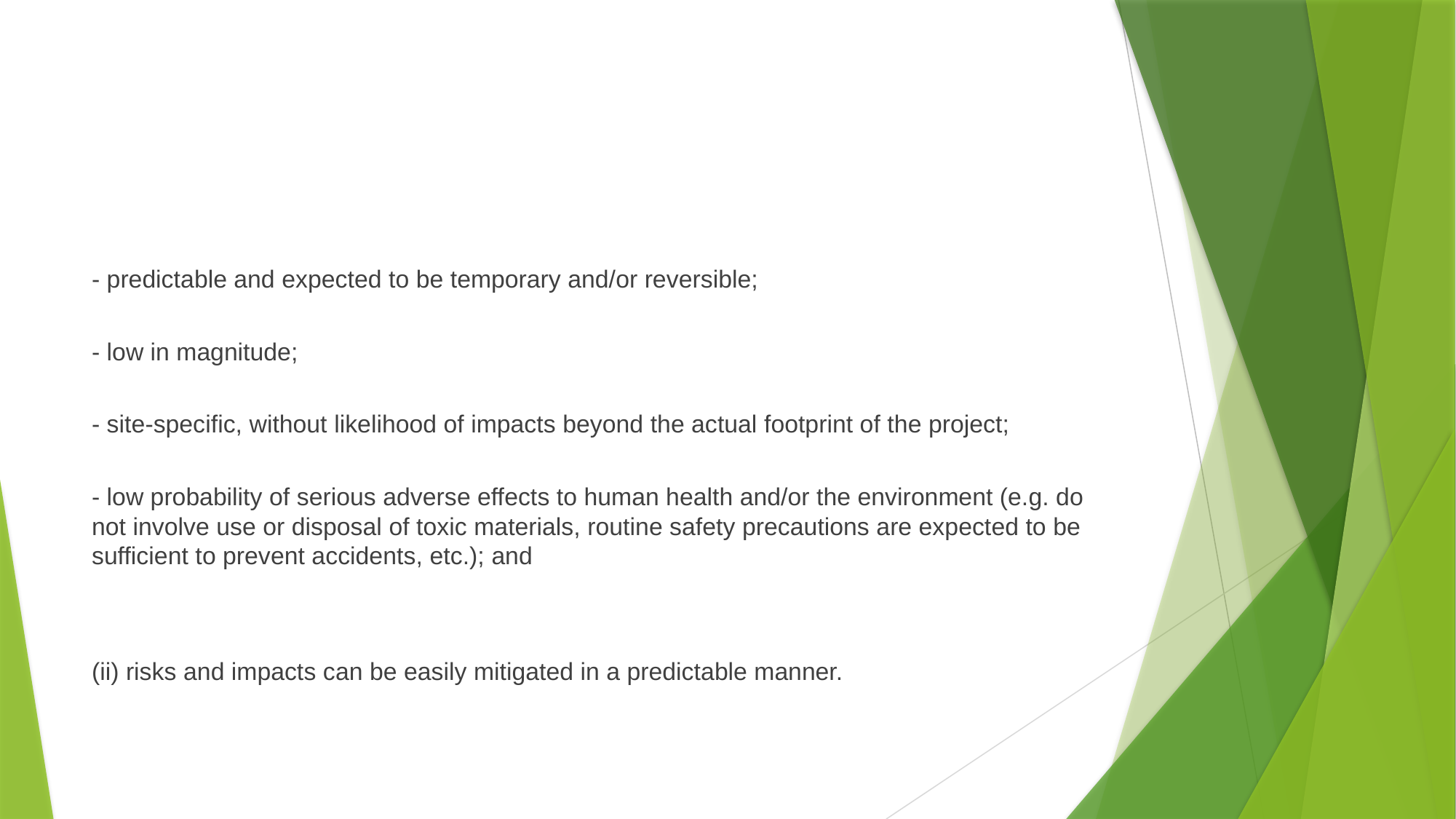

#
- predictable and expected to be temporary and/or reversible;
- low in magnitude;
- site-specific, without likelihood of impacts beyond the actual footprint of the project;
- low probability of serious adverse effects to human health and/or the environment (e.g. do not involve use or disposal of toxic materials, routine safety precautions are expected to be sufficient to prevent accidents, etc.); and

(ii) risks and impacts can be easily mitigated in a predictable manner.